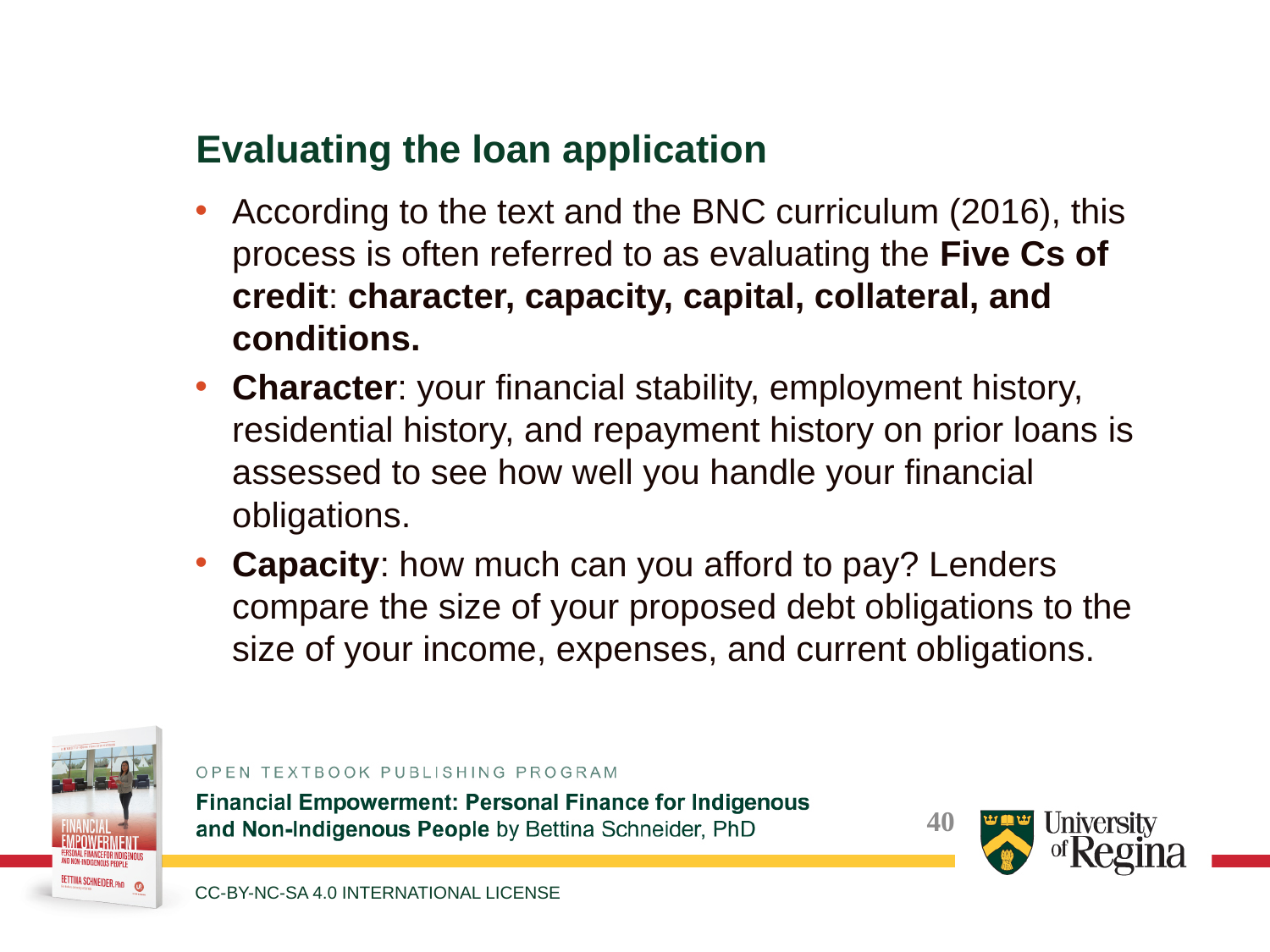

Evaluating the loan application
According to the text and the BNC curriculum (2016), this process is often referred to as evaluating the Five Cs of credit: character, capacity, capital, collateral, and conditions.
Character: your financial stability, employment history, residential history, and repayment history on prior loans is assessed to see how well you handle your financial obligations.
Capacity: how much can you afford to pay? Lenders compare the size of your proposed debt obligations to the size of your income, expenses, and current obligations.
CC-BY-NC-SA 4.0 INTERNATIONAL LICENSE